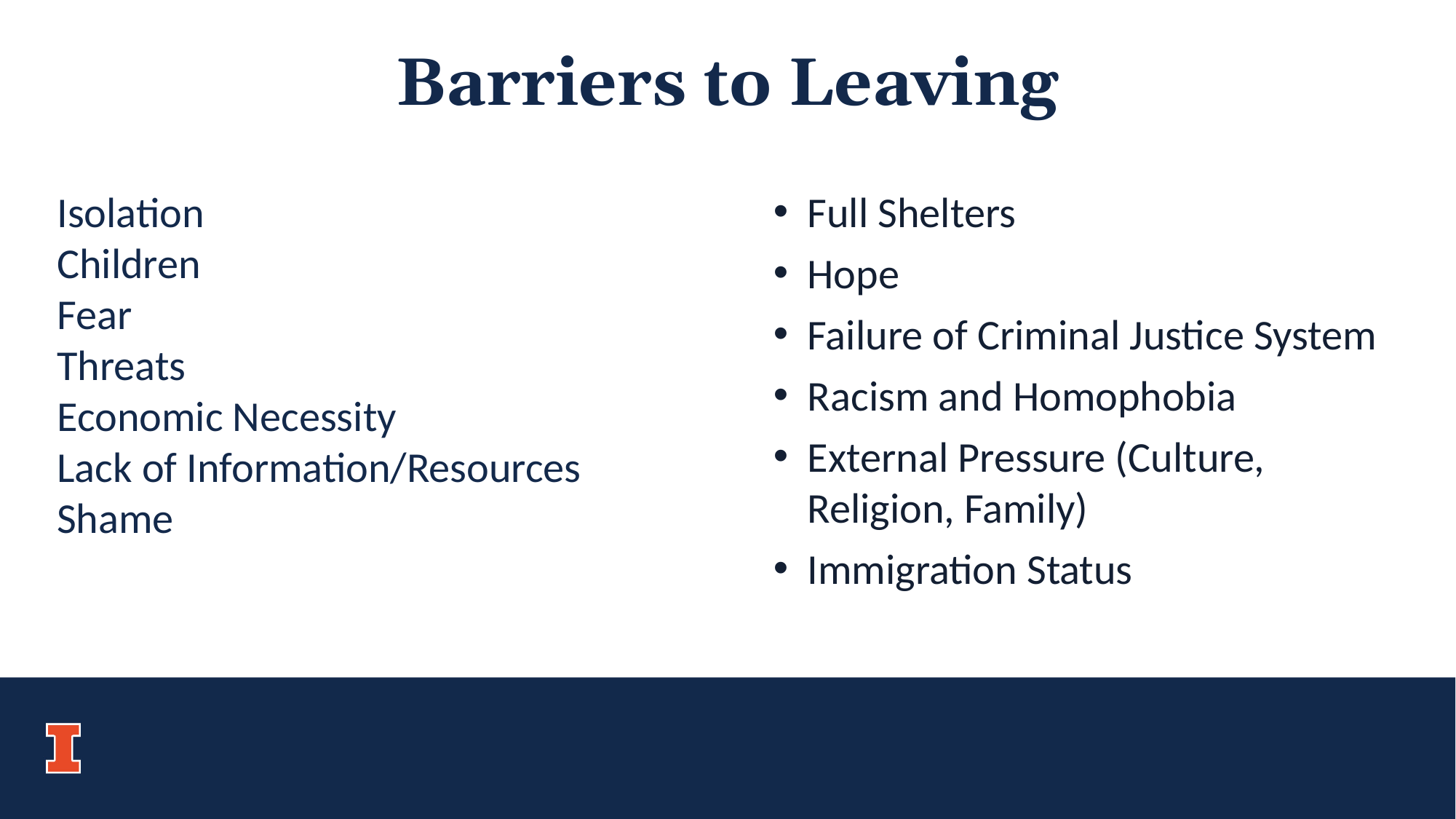

Barriers to Leaving
Isolation
Children
Fear
Threats
Economic Necessity
Lack of Information/Resources
Shame
Full Shelters
Hope
Failure of Criminal Justice System
Racism and Homophobia
External Pressure (Culture, Religion, Family)
Immigration Status